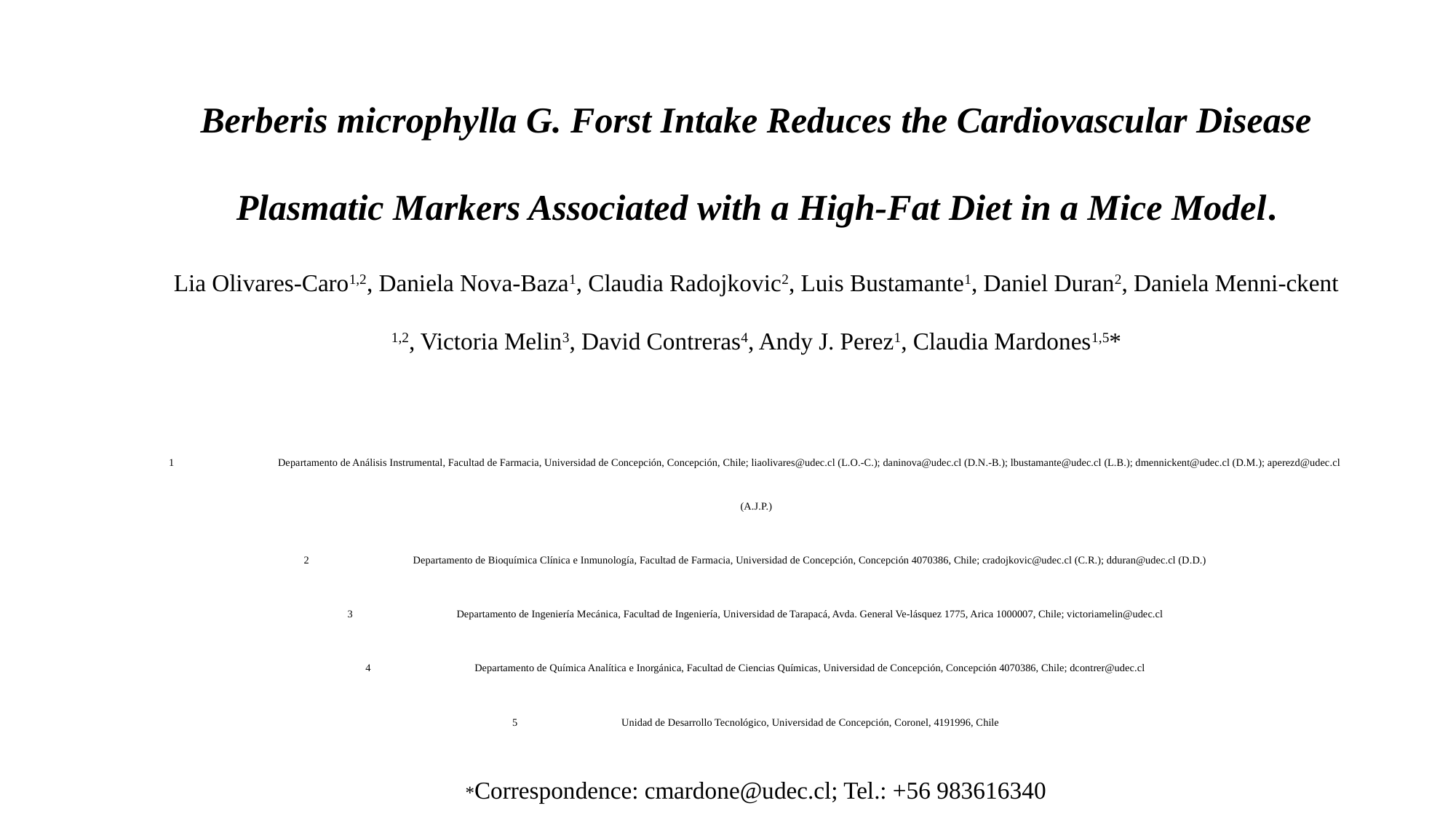

Berberis microphylla G. Forst Intake Reduces the Cardiovascular Disease Plasmatic Markers Associated with a High-Fat Diet in a Mice Model.
Lia Olivares-Caro1,2, Daniela Nova-Baza1, Claudia Radojkovic2, Luis Bustamante1, Daniel Duran2, Daniela Menni-ckent 1,2, Victoria Melin3, David Contreras4, Andy J. Perez1, Claudia Mardones1,5*

1	Departamento de Análisis Instrumental, Facultad de Farmacia, Universidad de Concepción, Concepción, Chile; liaolivares@udec.cl (L.O.-C.); daninova@udec.cl (D.N.-B.); lbustamante@udec.cl (L.B.); dmennickent@udec.cl (D.M.); aperezd@udec.cl (A.J.P.)
2	Departamento de Bioquímica Clínica e Inmunología, Facultad de Farmacia, Universidad de Concepción, Concepción 4070386, Chile; cradojkovic@udec.cl (C.R.); dduran@udec.cl (D.D.)
3	Departamento de Ingeniería Mecánica, Facultad de Ingeniería, Universidad de Tarapacá, Avda. General Ve-lásquez 1775, Arica 1000007, Chile; victoriamelin@udec.cl
4	Departamento de Química Analítica e Inorgánica, Facultad de Ciencias Químicas, Universidad de Concepción, Concepción 4070386, Chile; dcontrer@udec.cl
5	Unidad de Desarrollo Tecnológico, Universidad de Concepción, Coronel, 4191996, Chile
*Correspondence: cmardone@udec.cl; Tel.: +56 983616340